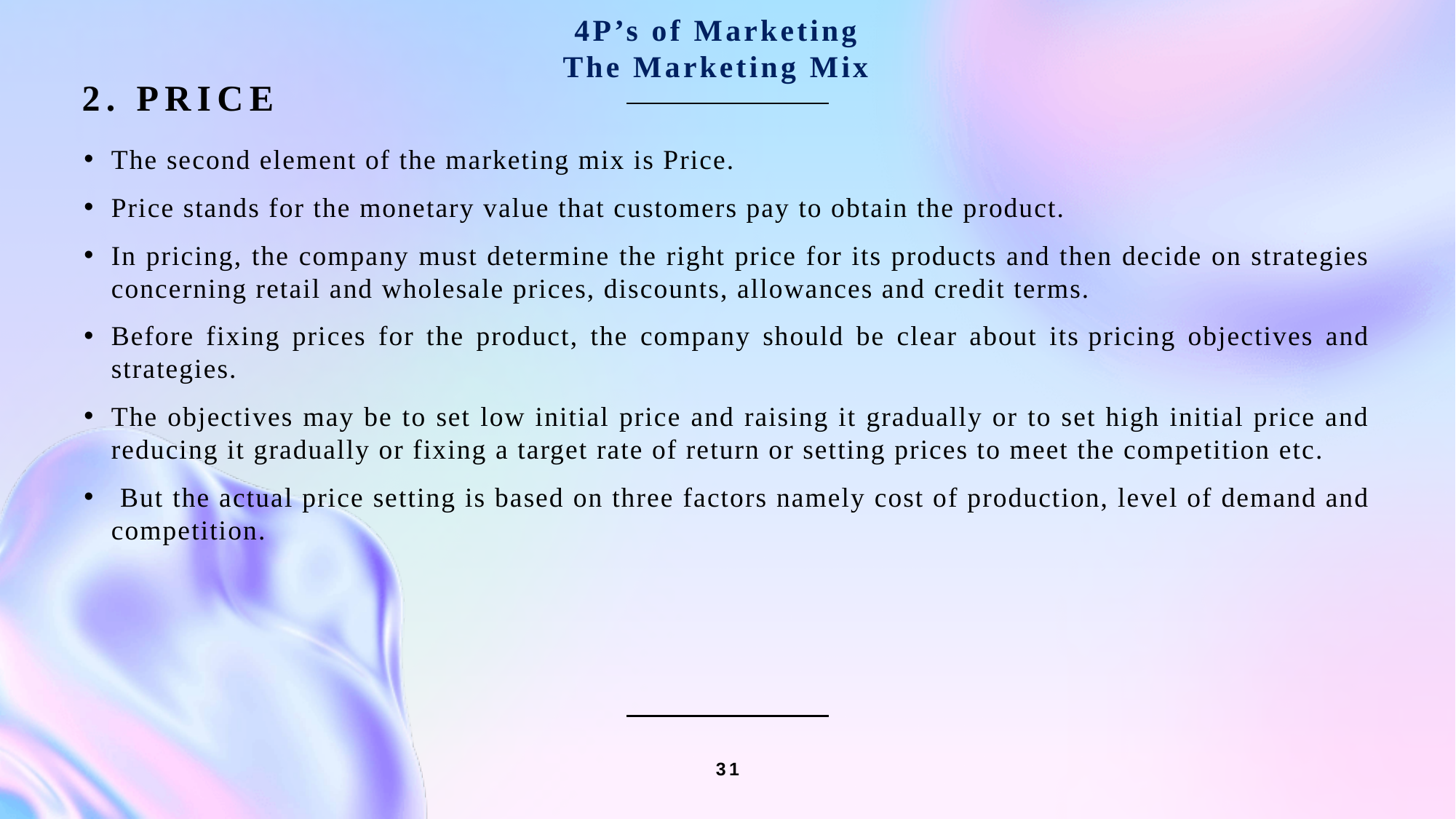

4P’s of Marketing
The Marketing Mix
# 2. Price
The second element of the marketing mix is Price.
Price stands for the monetary value that customers pay to obtain the product.
In pricing, the company must determine the right price for its products and then decide on strategies concerning retail and wholesale prices, discounts, allowances and credit terms.
Before fixing prices for the product, the company should be clear about its pricing objectives and strategies.
The objectives may be to set low initial price and raising it gradually or to set high initial price and reducing it gradually or fixing a target rate of return or setting prices to meet the competition etc.
 But the actual price setting is based on three factors namely cost of production, level of demand and competition.

31